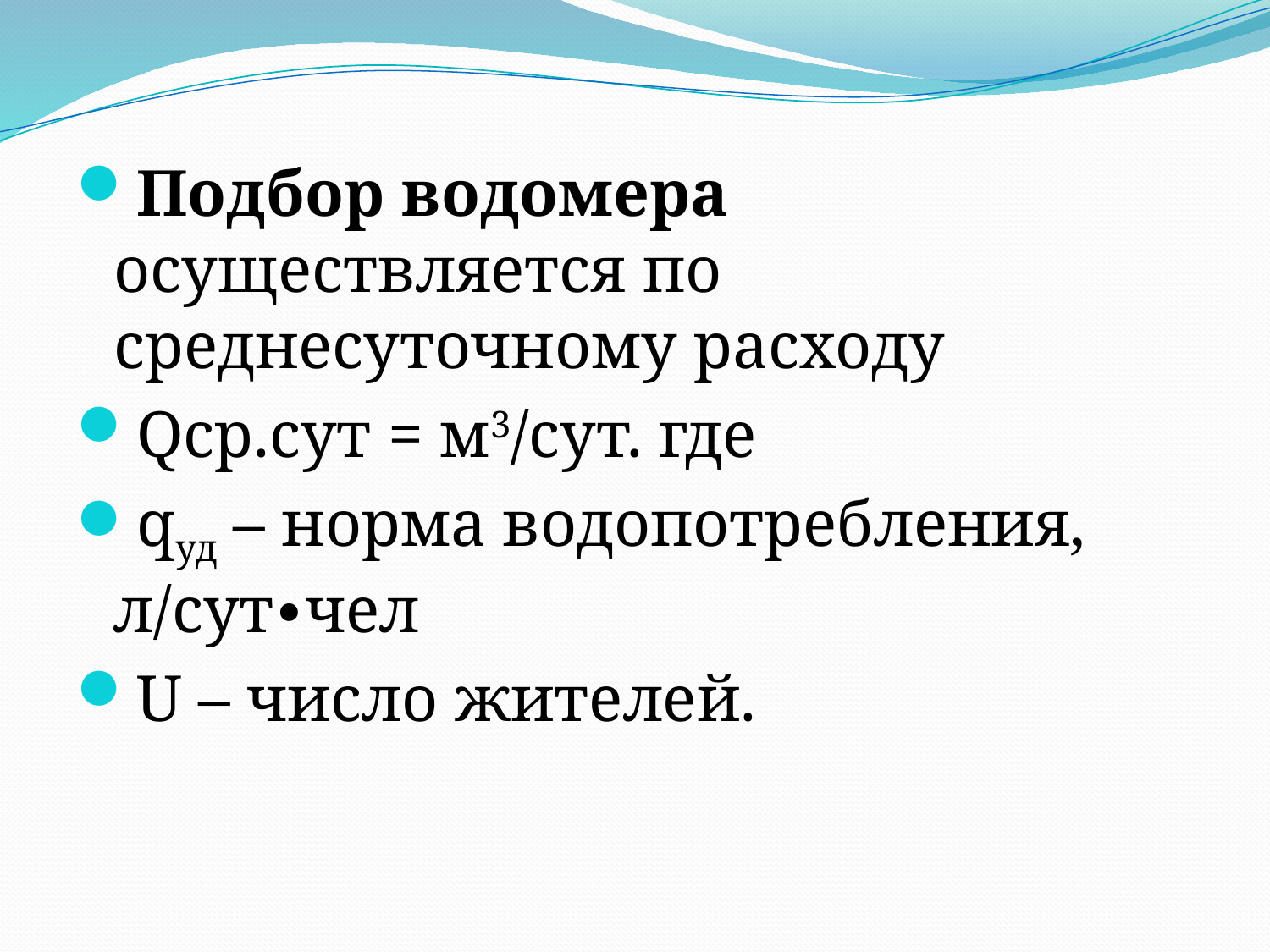

Подбор водомера осуществляется по среднесуточному расходу
Qср.сут = м3/сут. где
qуд – норма водопотребления, л/сут∙чел
U – число жителей.